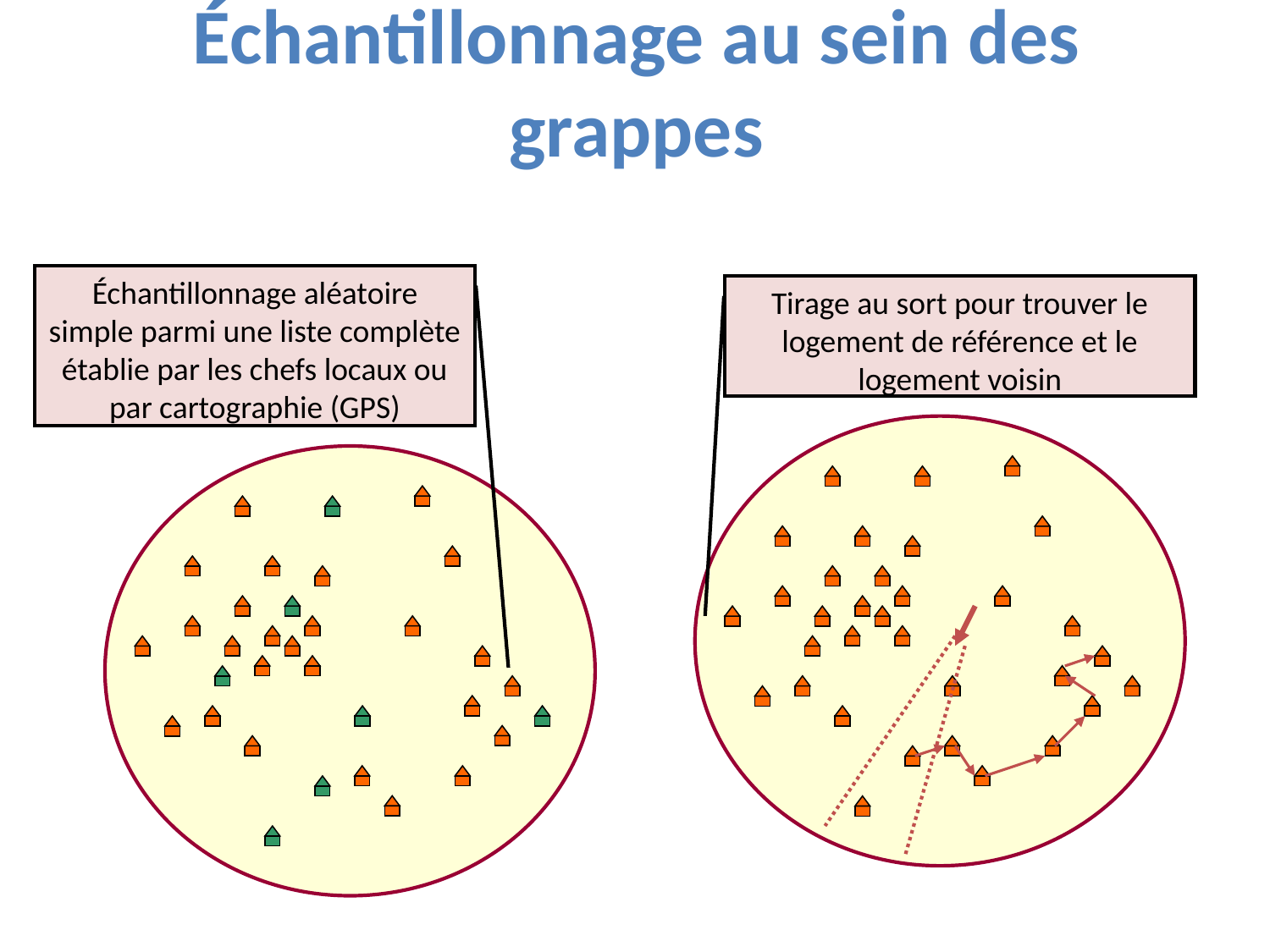

Échantillonnage au sein des grappes
Échantillonnage aléatoire simple parmi une liste complète établie par les chefs locaux ou par cartographie (GPS)
Tirage au sort pour trouver le logement de référence et le logement voisin